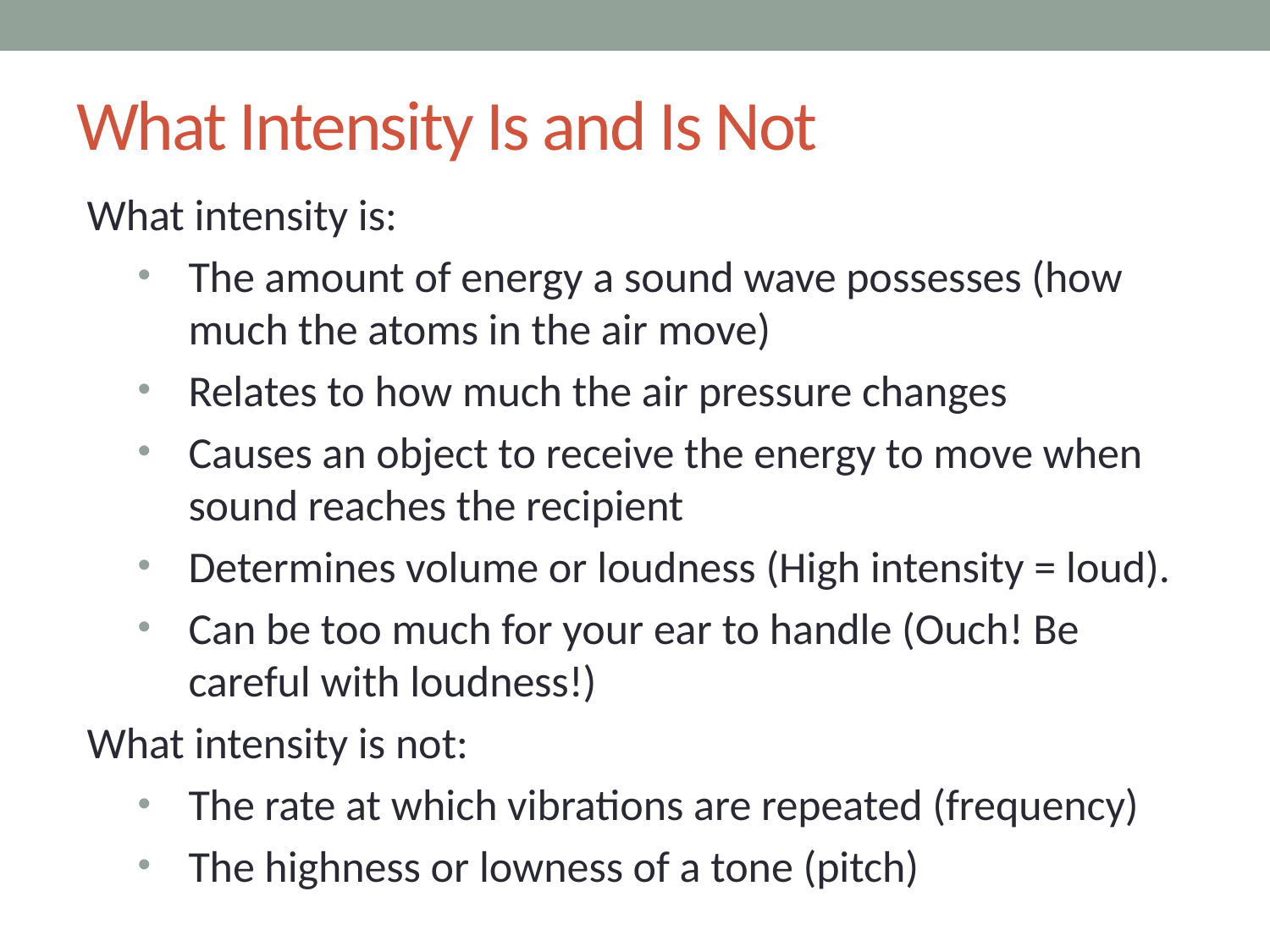

# What Intensity Is and Is Not
What intensity is:
The amount of energy a sound wave possesses (how much the atoms in the air move)
Relates to how much the air pressure changes
Causes an object to receive the energy to move when sound reaches the recipient
Determines volume or loudness (High intensity = loud).
Can be too much for your ear to handle (Ouch! Be careful with loudness!)
What intensity is not:
The rate at which vibrations are repeated (frequency)
The highness or lowness of a tone (pitch)